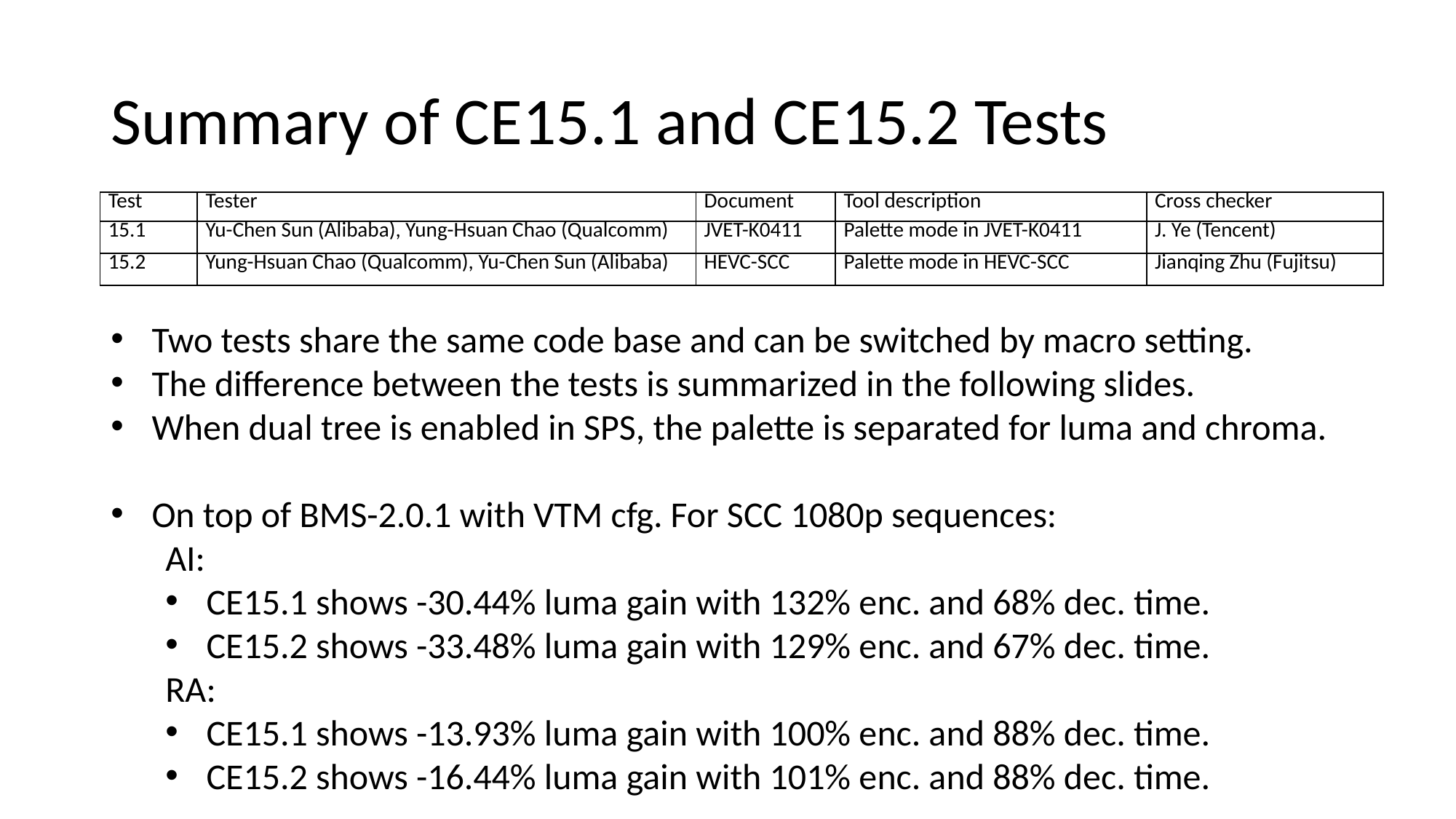

# Summary of CE15.1 and CE15.2 Tests
| Test | Tester | Document | Tool description | Cross checker |
| --- | --- | --- | --- | --- |
| 15.1 | Yu-Chen Sun (Alibaba), Yung-Hsuan Chao (Qualcomm) | JVET-K0411 | Palette mode in JVET-K0411 | J. Ye (Tencent) |
| 15.2 | Yung-Hsuan Chao (Qualcomm), Yu-Chen Sun (Alibaba) | HEVC-SCC | Palette mode in HEVC-SCC | Jianqing Zhu (Fujitsu) |
Two tests share the same code base and can be switched by macro setting.
The difference between the tests is summarized in the following slides.
When dual tree is enabled in SPS, the palette is separated for luma and chroma.

On top of BMS-2.0.1 with VTM cfg. For SCC 1080p sequences:
AI:
CE15.1 shows -30.44% luma gain with 132% enc. and 68% dec. time.
CE15.2 shows -33.48% luma gain with 129% enc. and 67% dec. time.
RA:
CE15.1 shows -13.93% luma gain with 100% enc. and 88% dec. time.
CE15.2 shows -16.44% luma gain with 101% enc. and 88% dec. time.